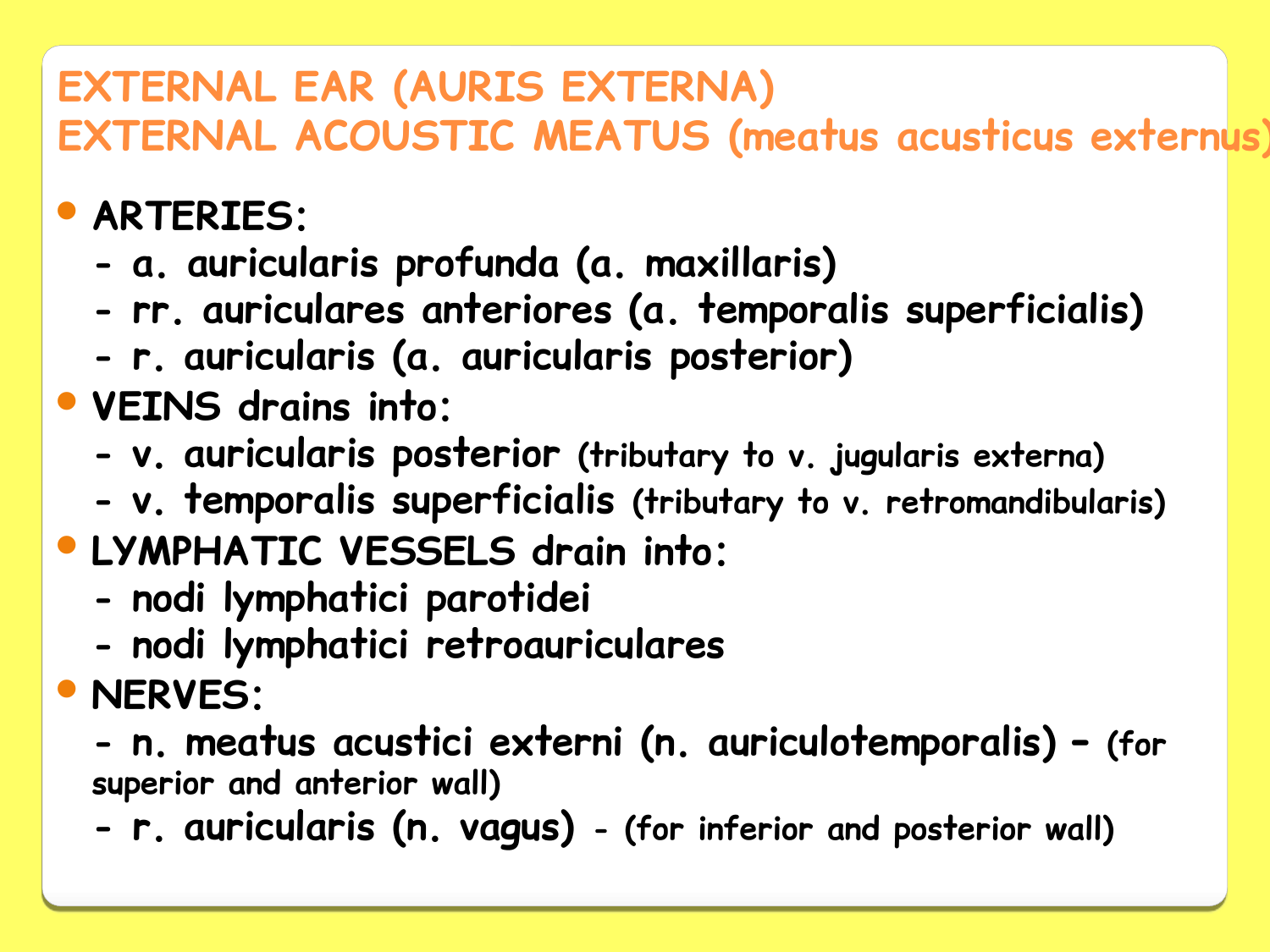

EXTERNAL EAR (AURIS EXTERNA)
EXTERNAL ACOUSTIC MEATUS (meatus acusticus externus)
ARTERIES:
- a. auricularis profunda (a. maxillaris)
- rr. auriculares anteriores (a. temporalis superficialis)
- r. auricularis (a. auricularis posterior)
VEINS drains into:
- v. auricularis posterior (tributary to v. jugularis externa)
- v. temporalis superficialis (tributary to v. retromandibularis)
LYMPHATIC VESSELS drain into:
- nodi lymphatici parotidei
- nodi lymphatici retroauriculares
NERVES:
- n. meatus acustici externi (n. auriculotemporalis) – (for superior and anterior wall)
- r. auricularis (n. vagus) - (for inferior and posterior wall)